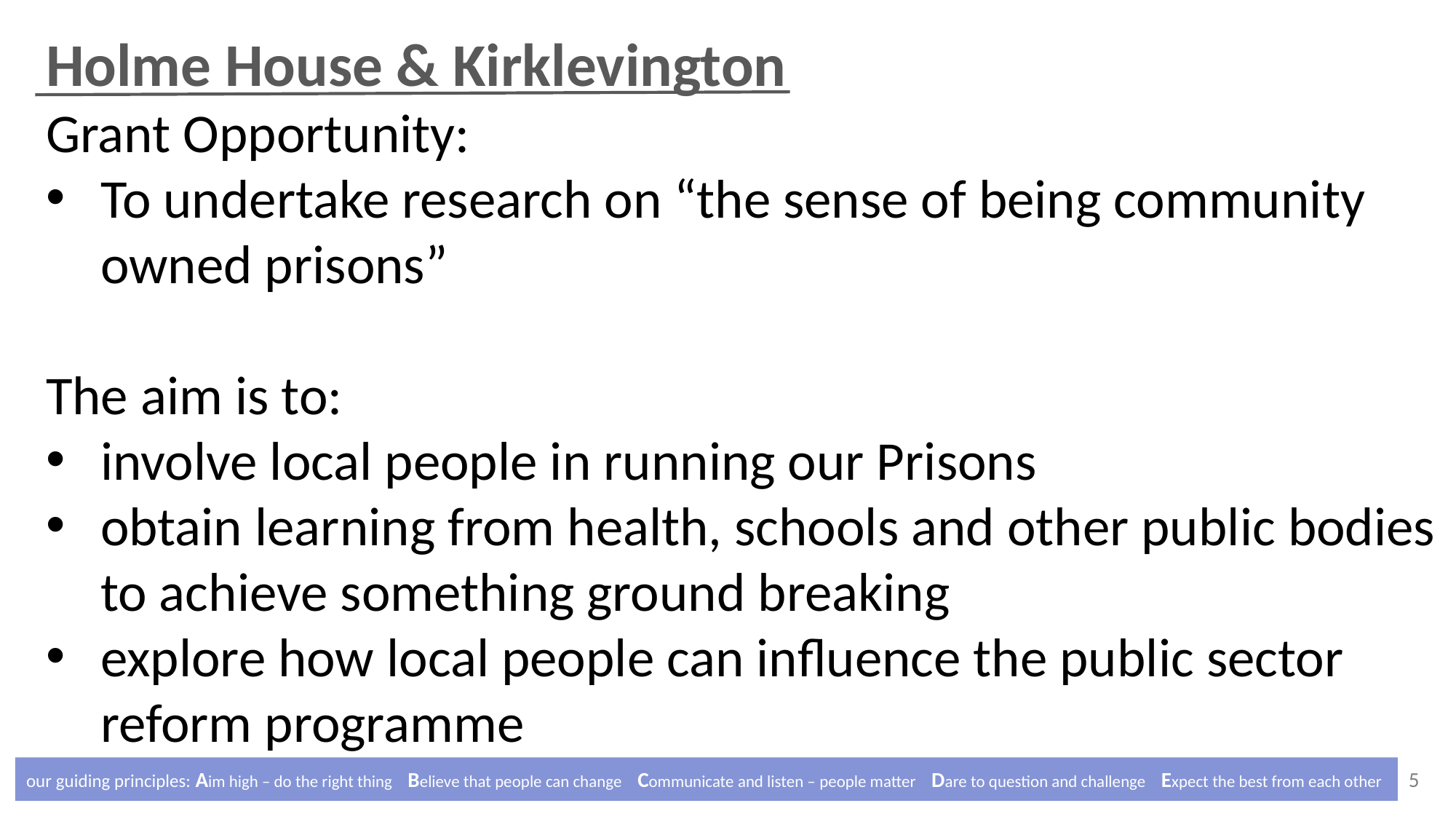

Holme House & Kirklevington
Grant Opportunity:
To undertake research on “the sense of being community owned prisons”

The aim is to:
involve local people in running our Prisons
obtain learning from health, schools and other public bodies to achieve something ground breaking
explore how local people can influence the public sector reform programme

our guiding principles: Aim high – do the right thing    Believe that people can change    Communicate and listen – people matter    Dare to question and challenge    Expect the best from each other
5